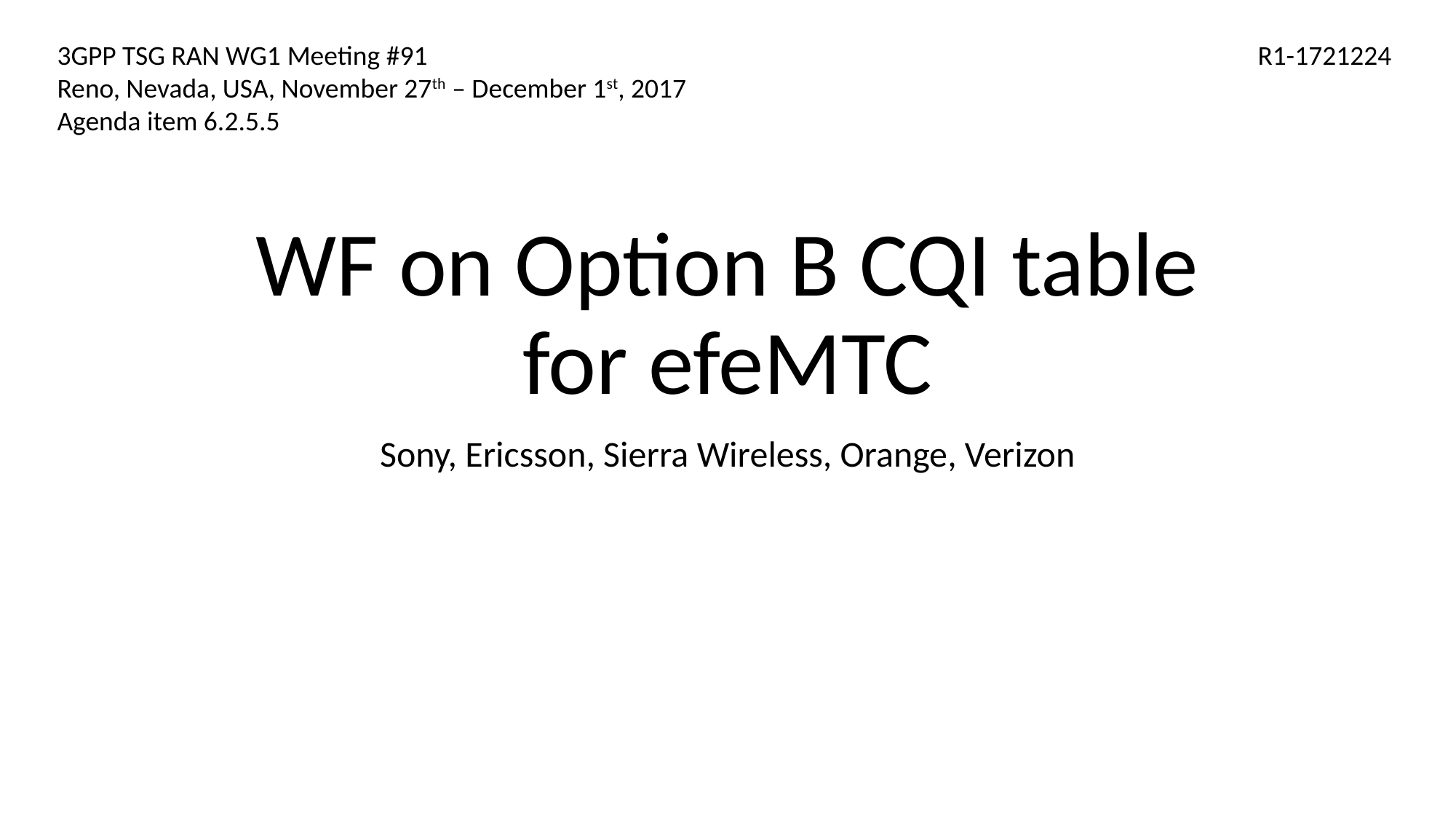

3GPP TSG RAN WG1 Meeting #91								R1-1721224
Reno, Nevada, USA, November 27th – December 1st, 2017
Agenda item 6.2.5.5
# WF on Option B CQI table for efeMTC
Sony, Ericsson, Sierra Wireless, Orange, Verizon